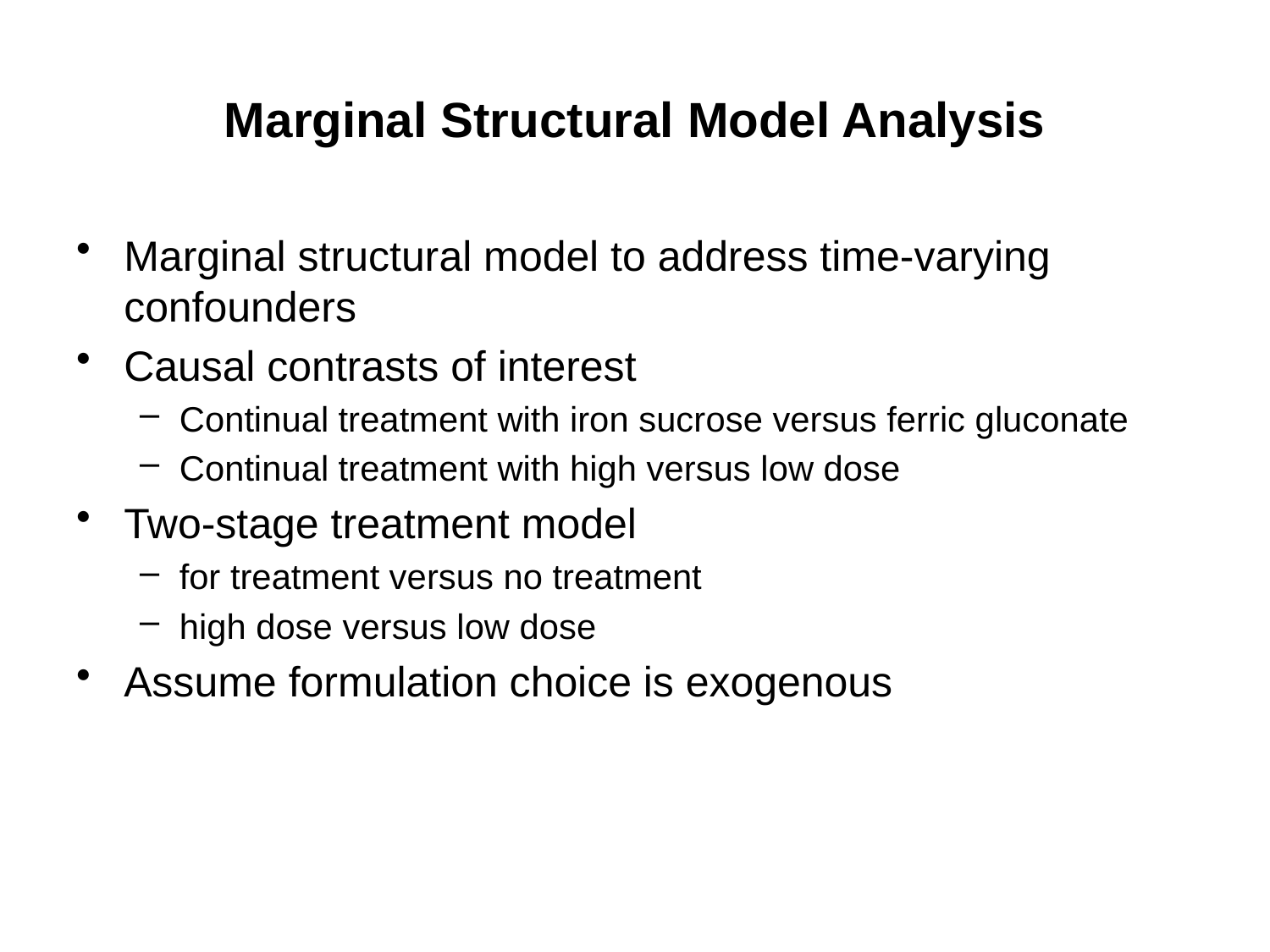

# Marginal Structural Model Analysis
Marginal structural model to address time-varying confounders
Causal contrasts of interest
Continual treatment with iron sucrose versus ferric gluconate
Continual treatment with high versus low dose
Two-stage treatment model
for treatment versus no treatment
high dose versus low dose
Assume formulation choice is exogenous